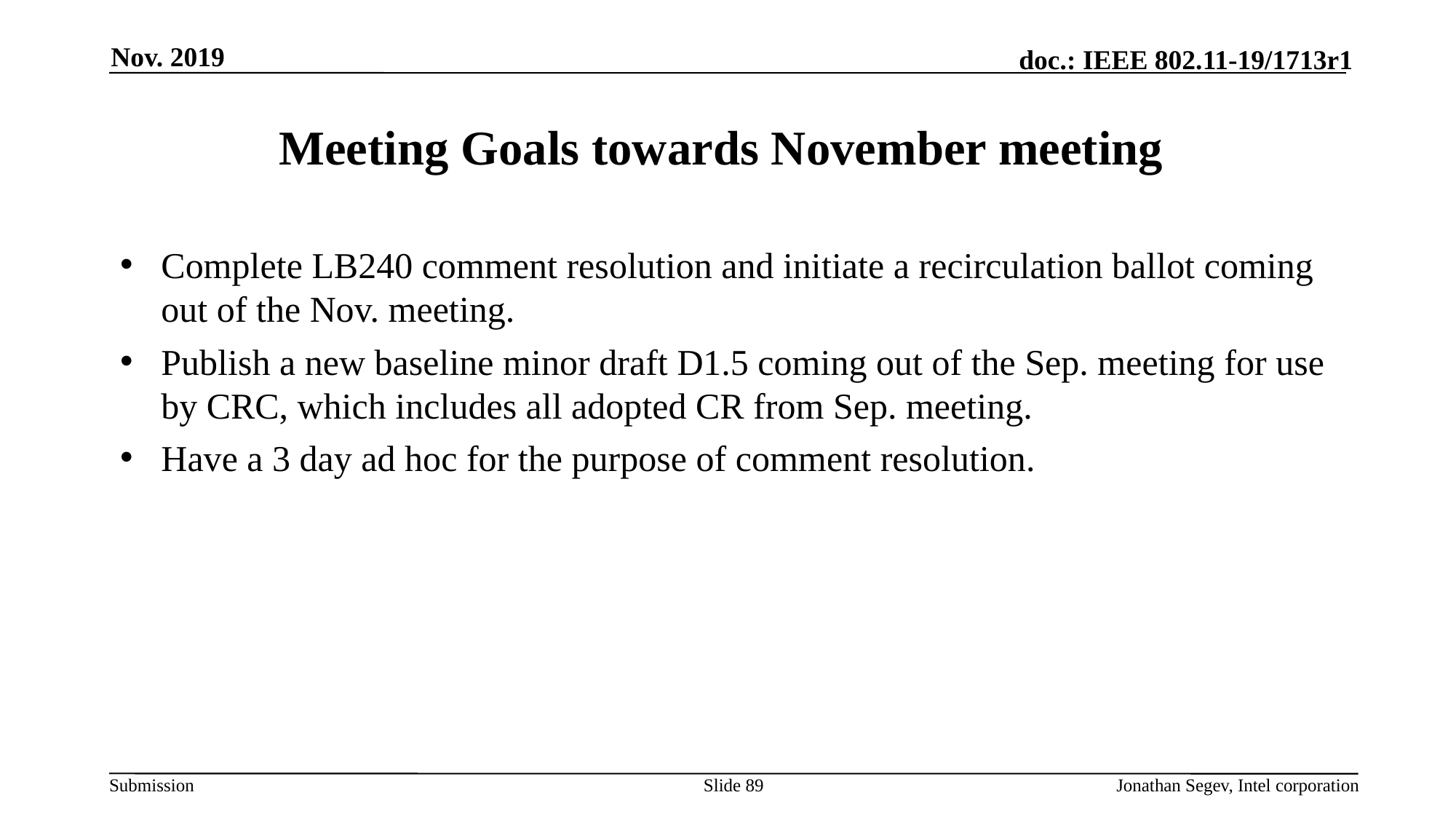

Nov. 2019
# Meeting Goals towards November meeting
Complete LB240 comment resolution and initiate a recirculation ballot coming out of the Nov. meeting.
Publish a new baseline minor draft D1.5 coming out of the Sep. meeting for use by CRC, which includes all adopted CR from Sep. meeting.
Have a 3 day ad hoc for the purpose of comment resolution.

Slide 89
Jonathan Segev, Intel corporation